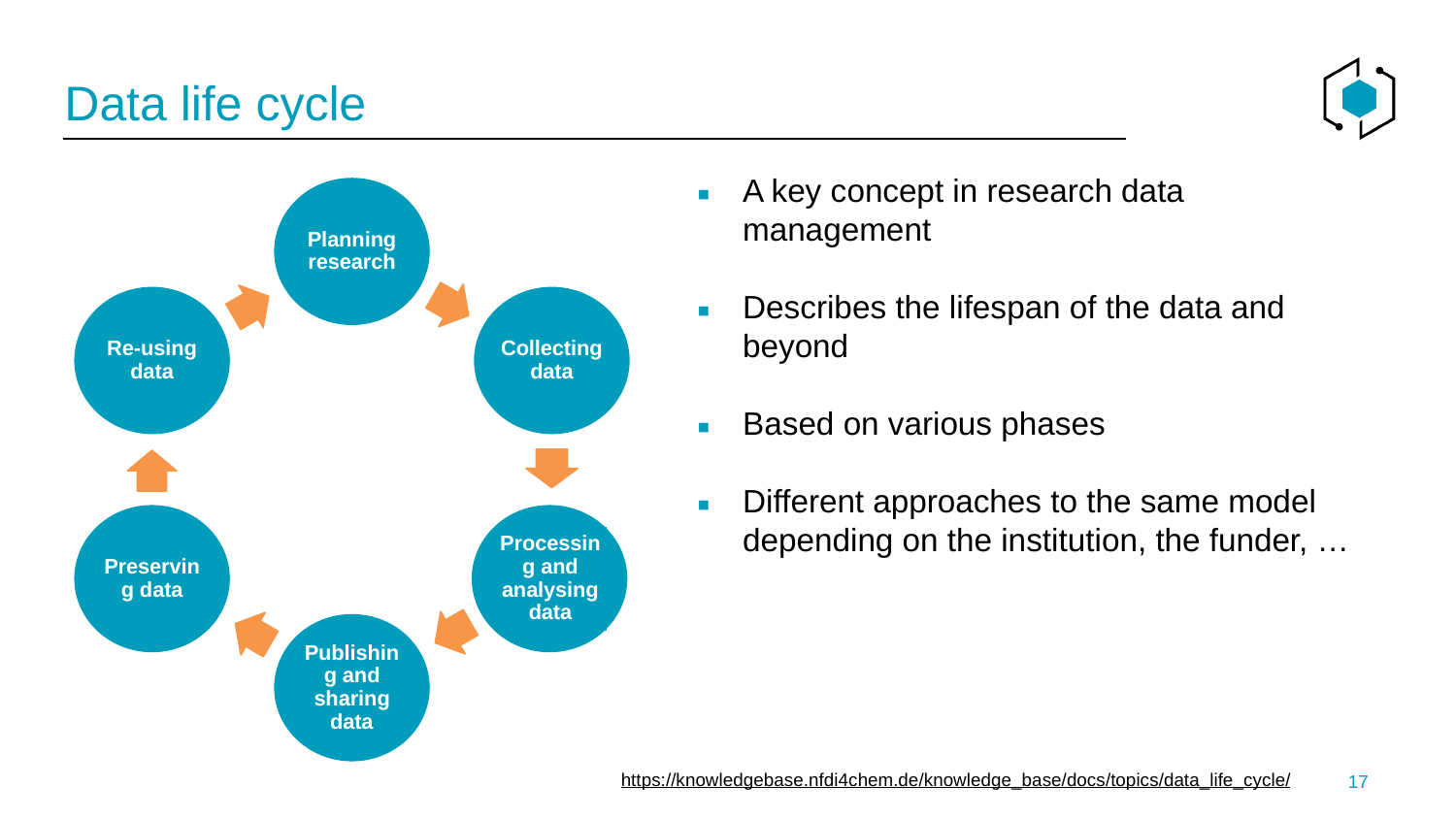

# Data life cycle
A key concept in research data management

Describes the lifespan of the data and beyond

Based on various phases

Different approaches to the same model depending on the institution, the funder, …

Planning research

Re-using data
Collecting data

Preserving data
Processing and analysing data

Publishing and sharing data
17
https://knowledgebase.nfdi4chem.de/knowledge_base/docs/topics/data_life_cycle/